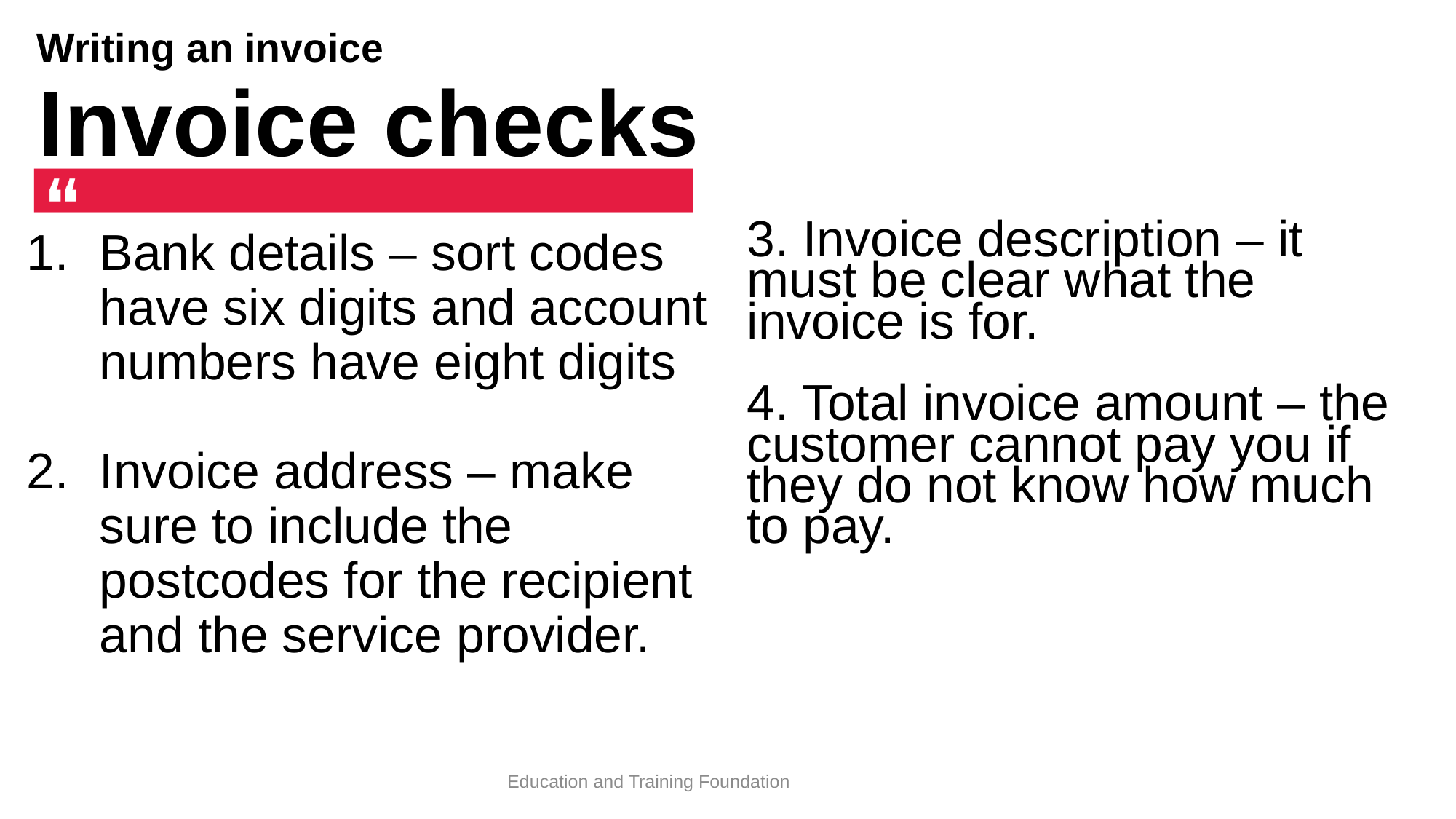

Writing an invoice
# Invoice checks
Bank details – sort codes have six digits and account numbers have eight digits

Invoice address – make sure to include the postcodes for the recipient and the service provider.

3. Invoice description – it must be clear what the invoice is for.

4. Total invoice amount – the customer cannot pay you if they do not know how much to pay.

Education and Training Foundation